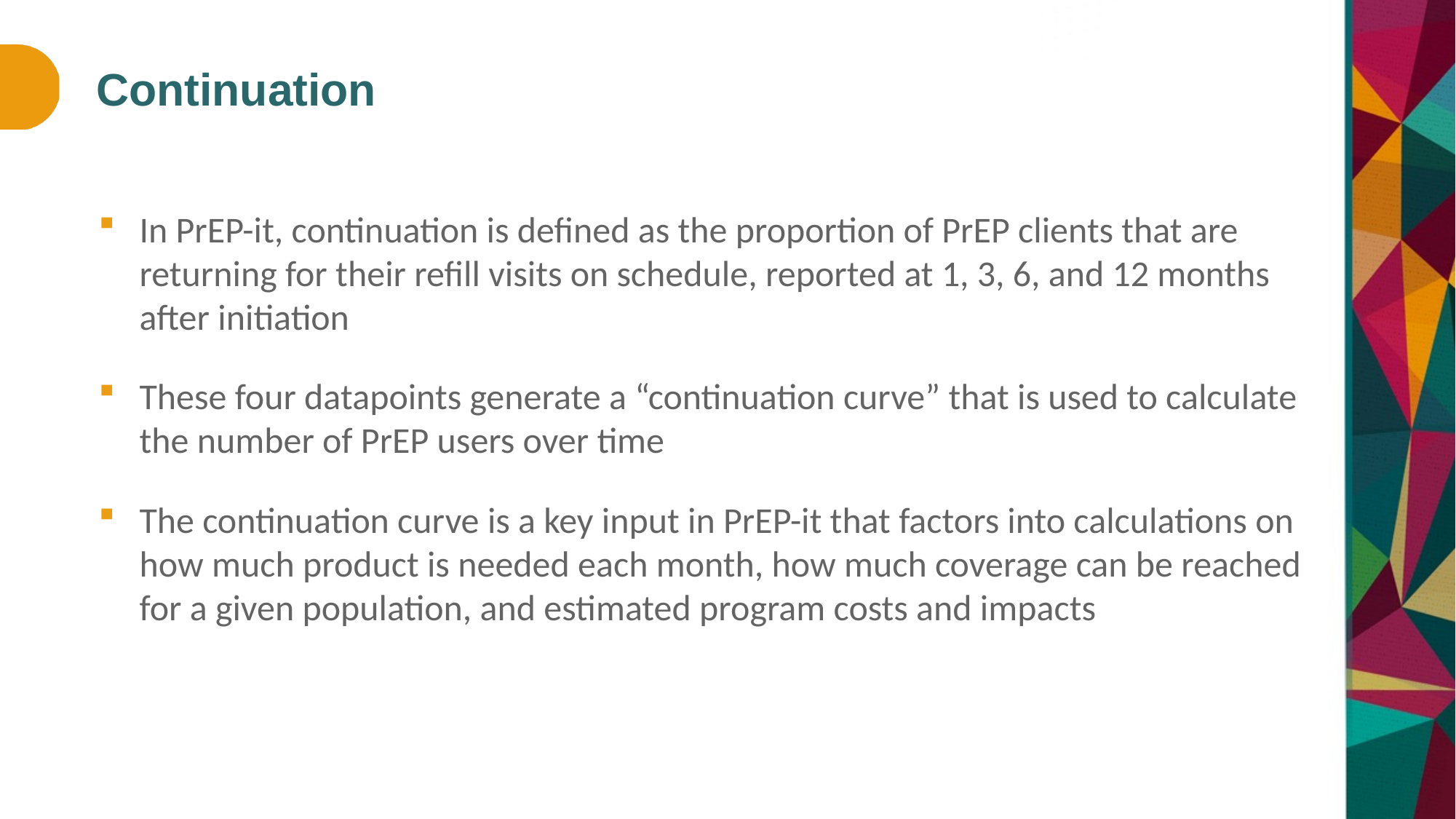

# Continuation

In PrEP-it, continuation is defined as the proportion of PrEP clients that are returning for their refill visits on schedule, reported at 1, 3, 6, and 12 months after initiation

These four datapoints generate a “continuation curve” that is used to calculate the number of PrEP users over time

The continuation curve is a key input in PrEP-it that factors into calculations on how much product is needed each month, how much coverage can be reached for a given population, and estimated program costs and impacts